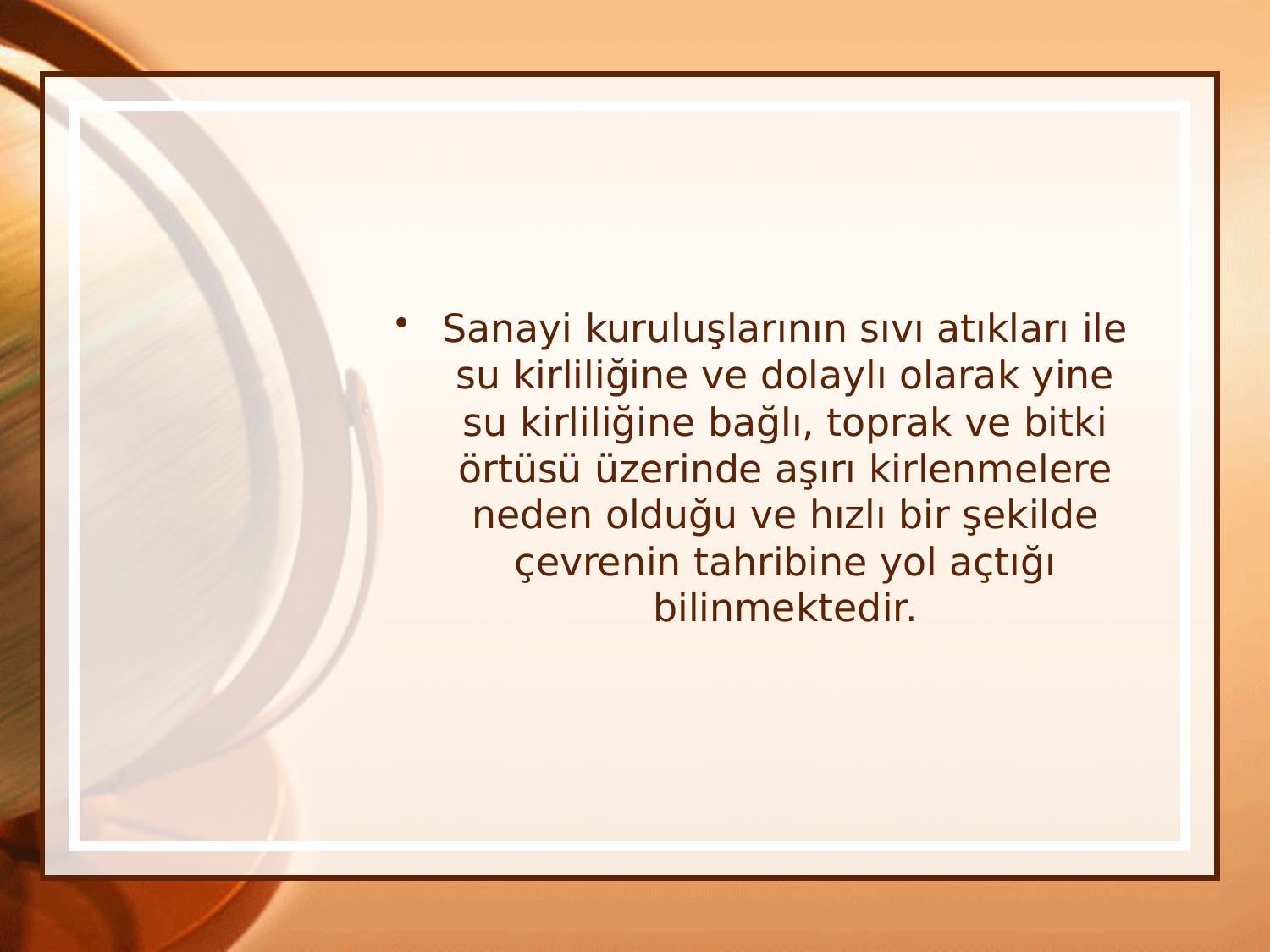

#

Sanayi kuruluşlarının sıvı atıkları ile su kirliliğine ve dolaylı olarak yine su kirliliğine bağlı, toprak ve bitki örtüsü üzerinde aşırı kirlenmelere neden olduğu ve hızlı bir şekilde çevrenin tahribine yol açtığı bilinmektedir.